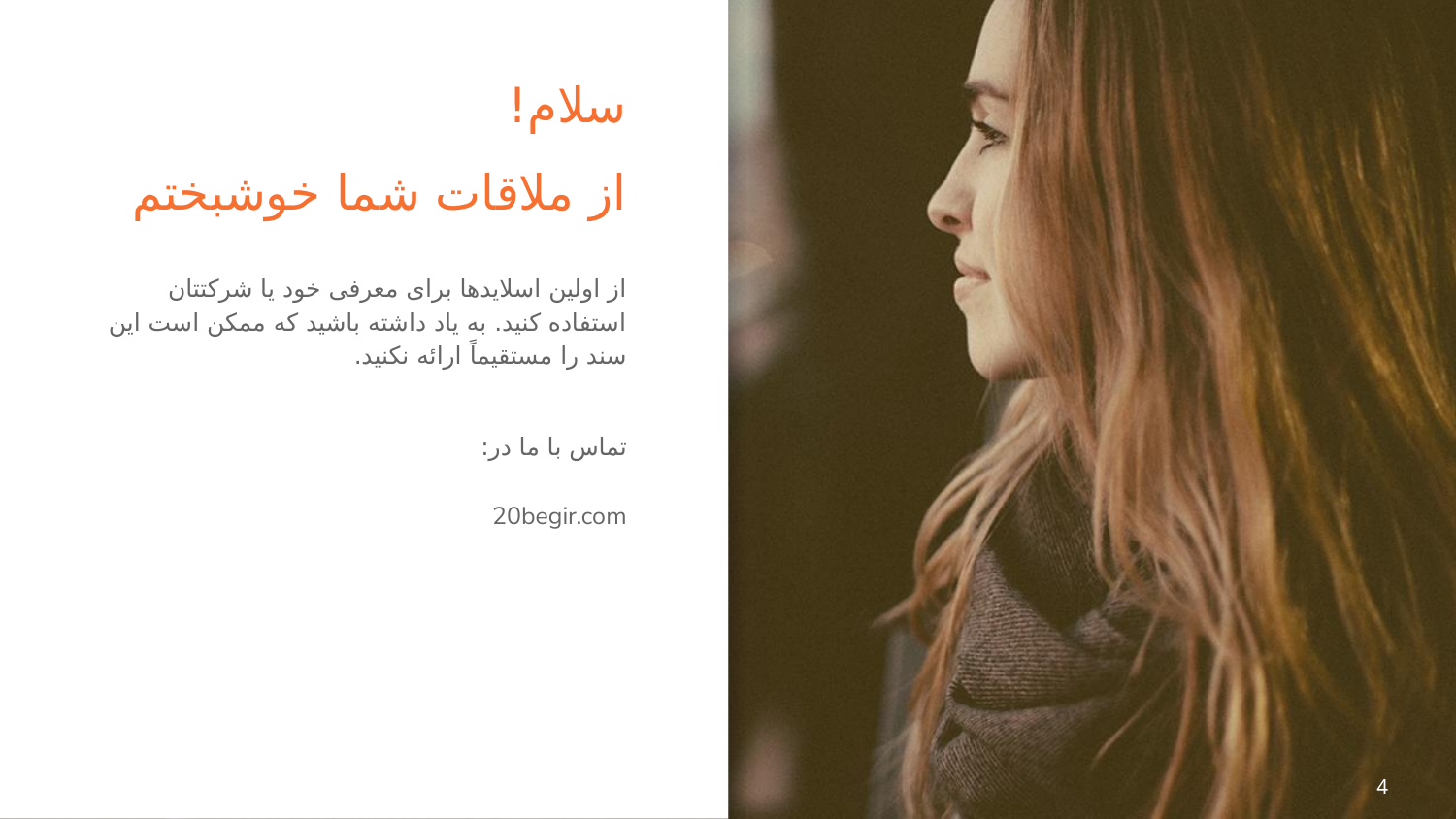

# سلام! از ملاقات شما خوشبختم
از اولین اسلایدها برای معرفی خود یا شرکتتان استفاده کنید. به یاد داشته باشید که ممکن است این سند را مستقیماً ارائه نکنید.

تماس با ما در:

20begir.com
4